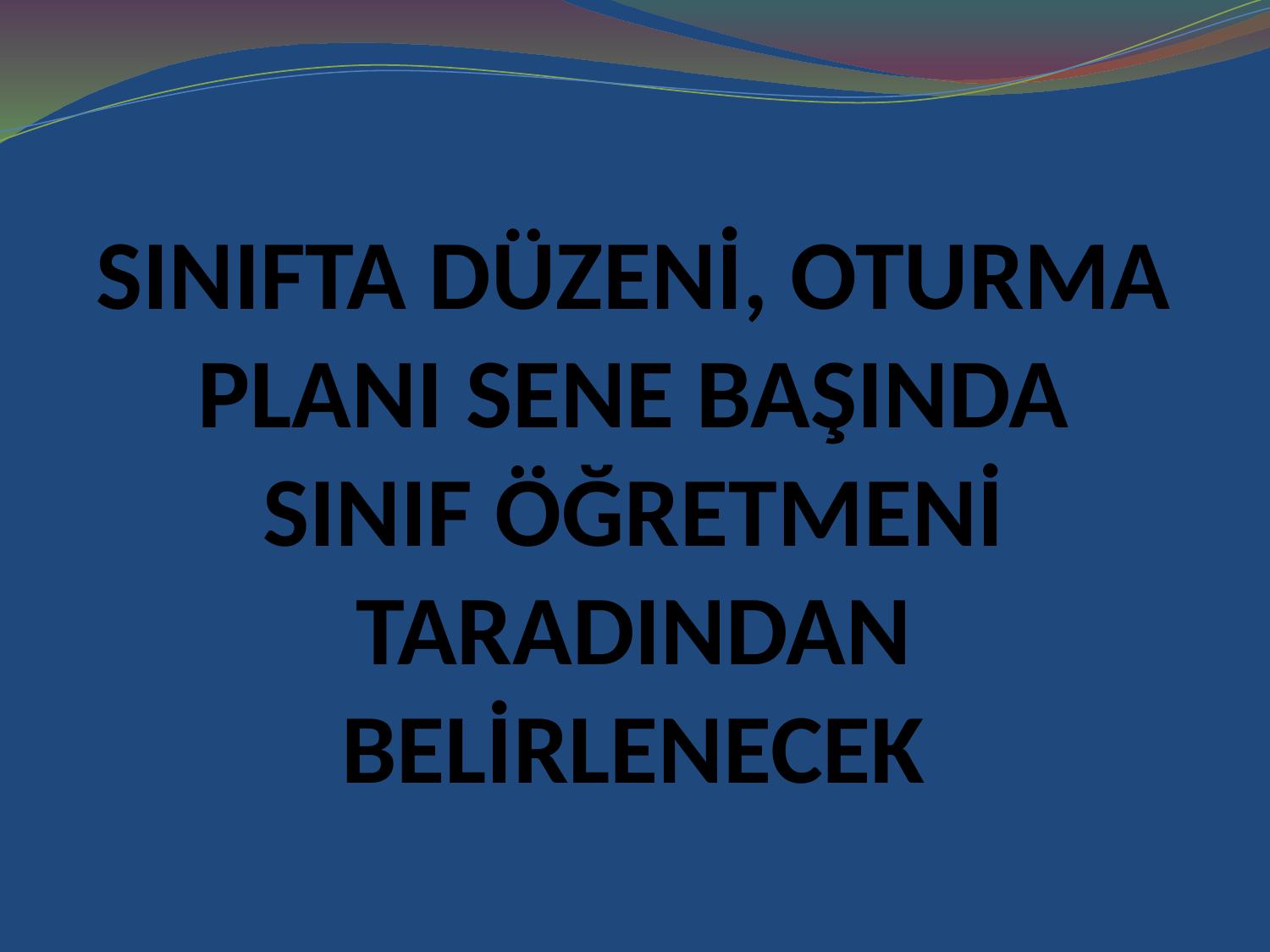

# SINIFTA DÜZENİ, OTURMA PLANI SENE BAŞINDA SINIF ÖĞRETMENİ TARADINDAN BELİRLENECEK